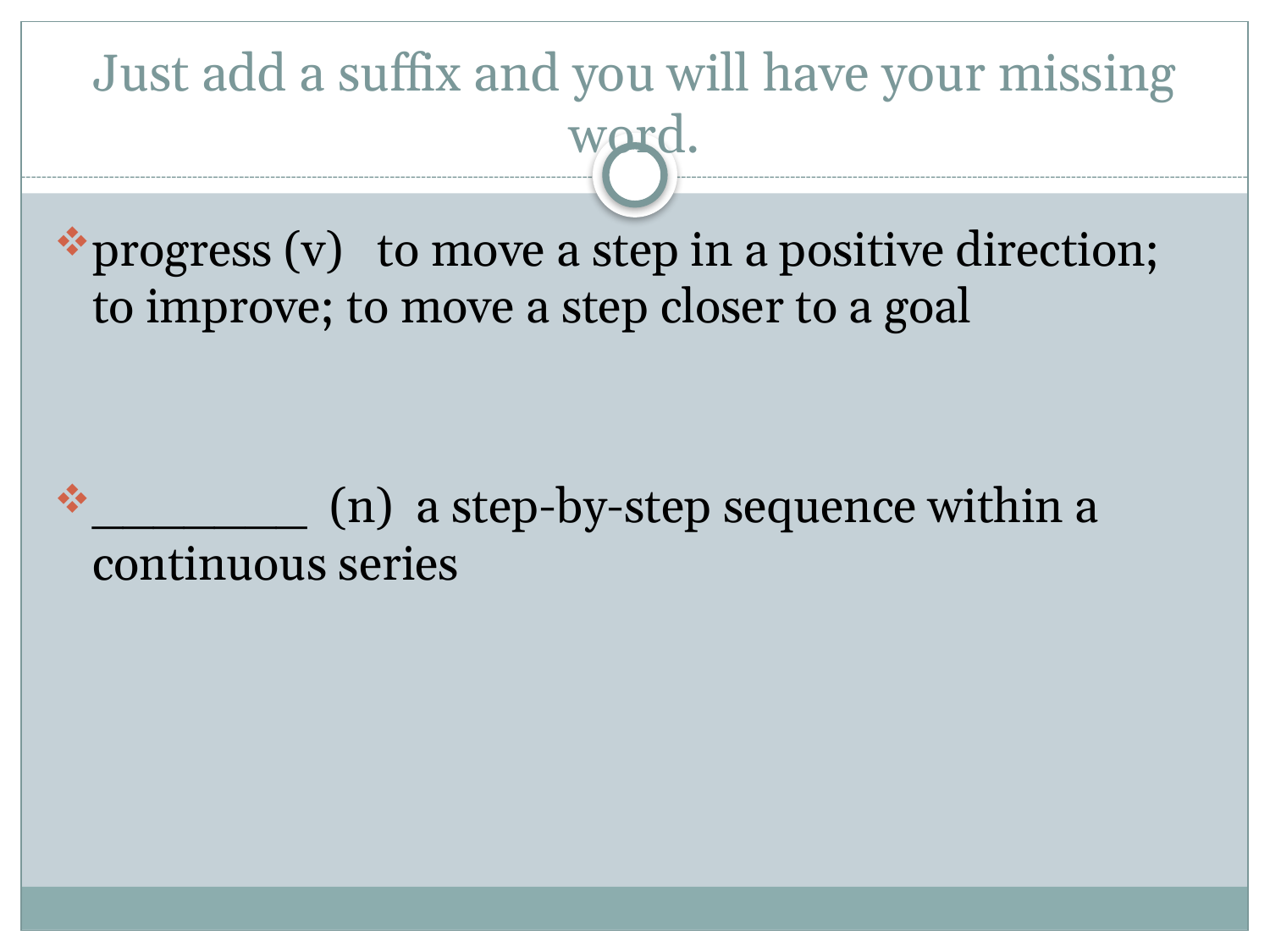

# Just add a suffix and you will have your missing word.
progress (v)   to move a step in a positive direction; to improve; to move a step closer to a goal

_______  (n)  a step-by-step sequence within a continuous series